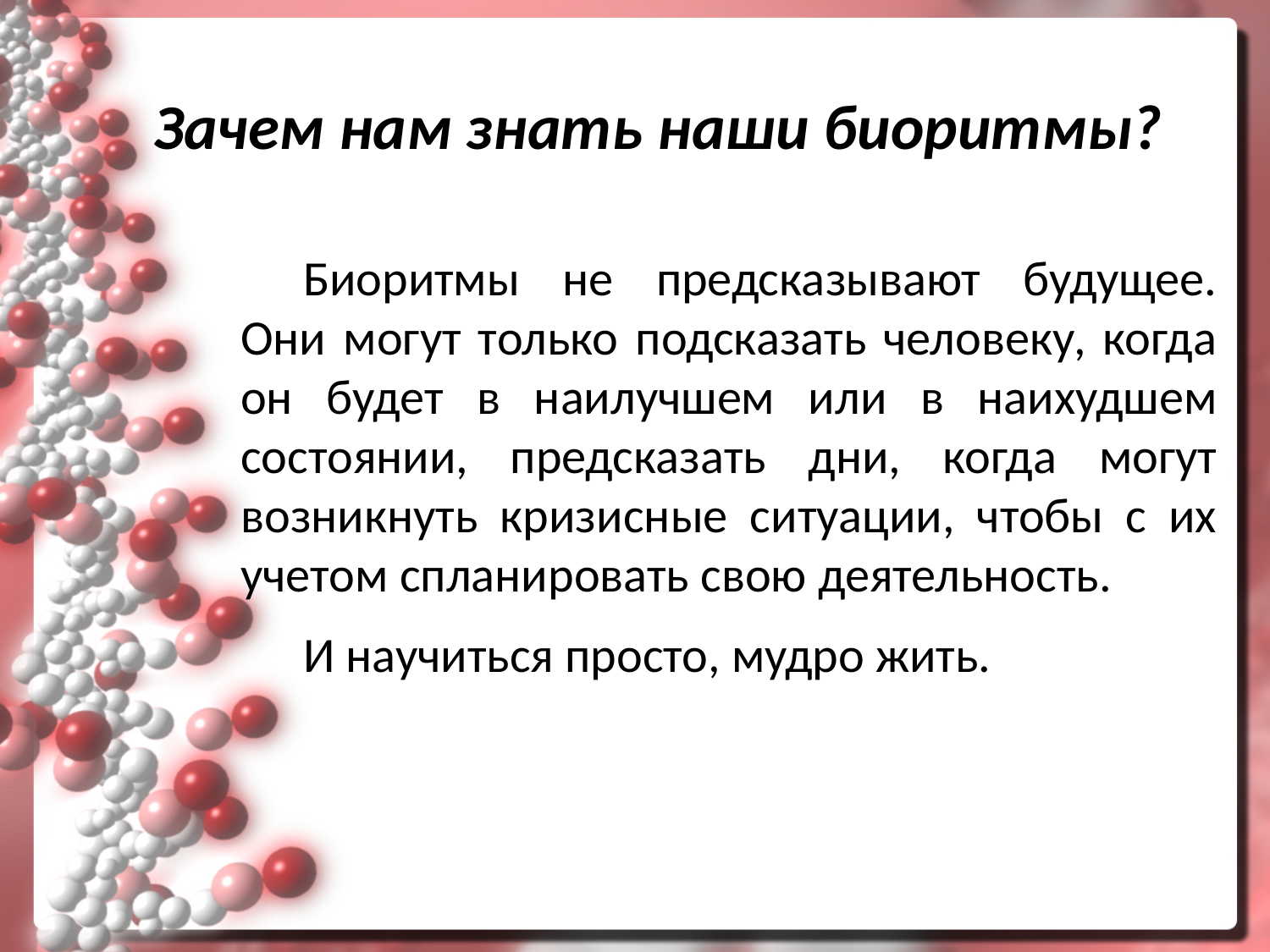

Зачем нам знать наши биоритмы?
Биоритмы не предсказывают будущее. Они могут только подсказать человеку, когда он будет в наилучшем или в наихудшем состоянии, предсказать дни, когда могут возникнуть кризисные ситуации, чтобы с их учетом спланировать свою деятельность.
И научиться просто, мудро жить.